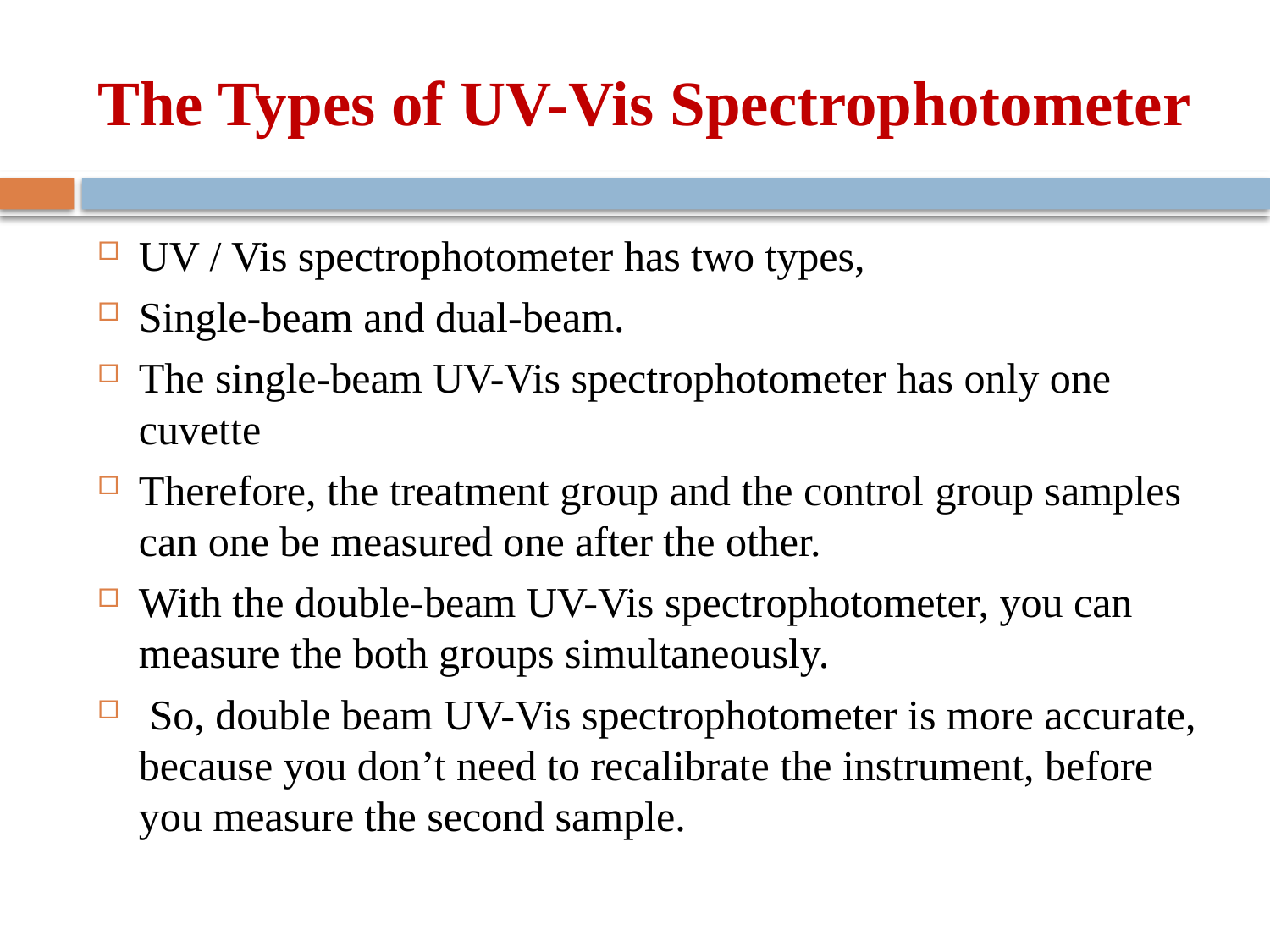

# The Types of UV-Vis Spectrophotometer
UV / Vis spectrophotometer has two types,
Single-beam and dual-beam.
The single-beam UV-Vis spectrophotometer has only one cuvette
Therefore, the treatment group and the control group samples can one be measured one after the other.
With the double-beam UV-Vis spectrophotometer, you can measure the both groups simultaneously.
 So, double beam UV-Vis spectrophotometer is more accurate, because you don’t need to recalibrate the instrument, before you measure the second sample.